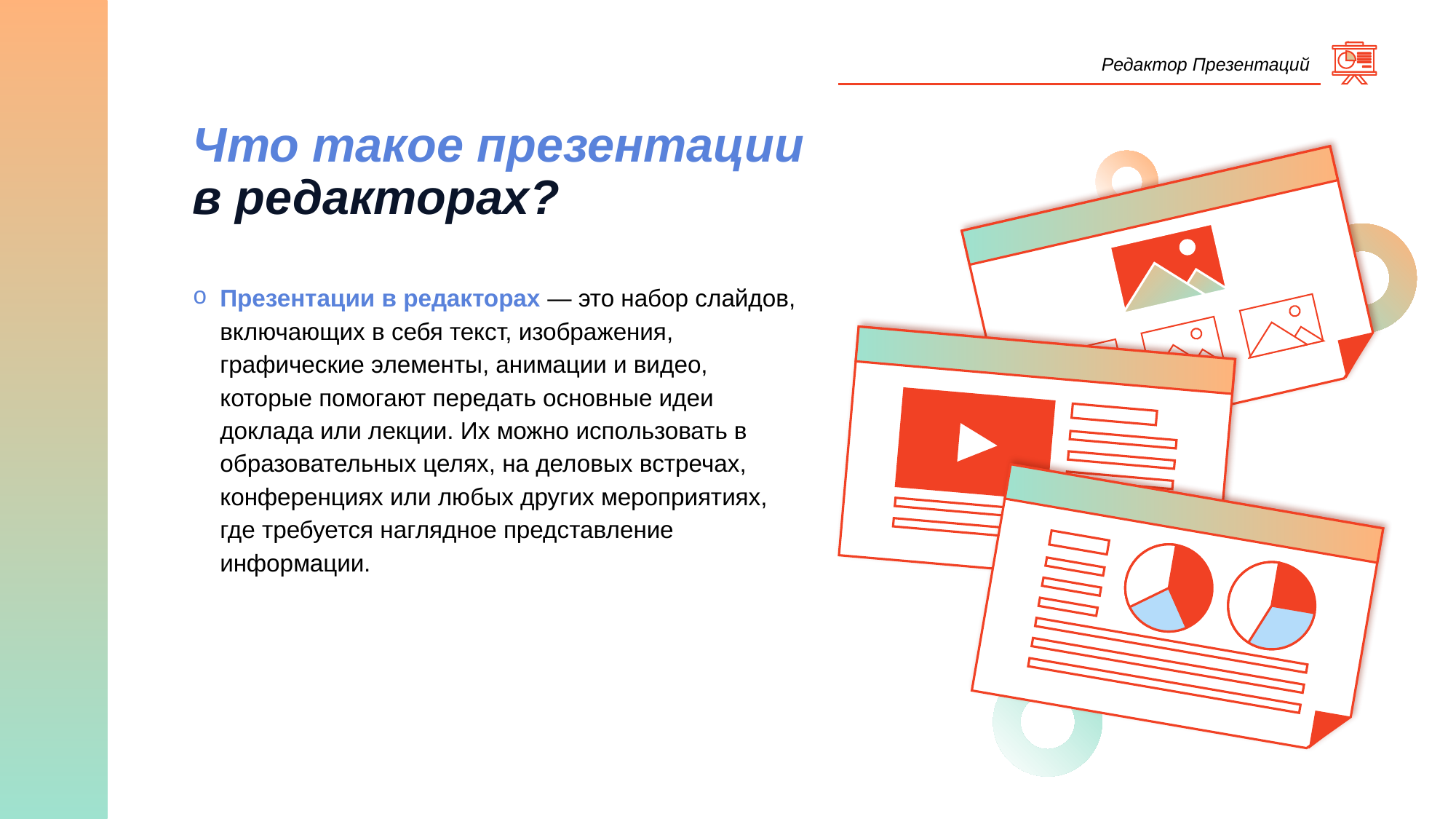

# Что такое презентации в редакторах?

Презентации в редакторах — это набор слайдов, включающих в себя текст, изображения, графические элементы, анимации и видео, которые помогают передать основные идеи доклада или лекции. Их можно использовать в образовательных целях, на деловых встречах, конференциях или любых других мероприятиях, где требуется наглядное представление информации.

3